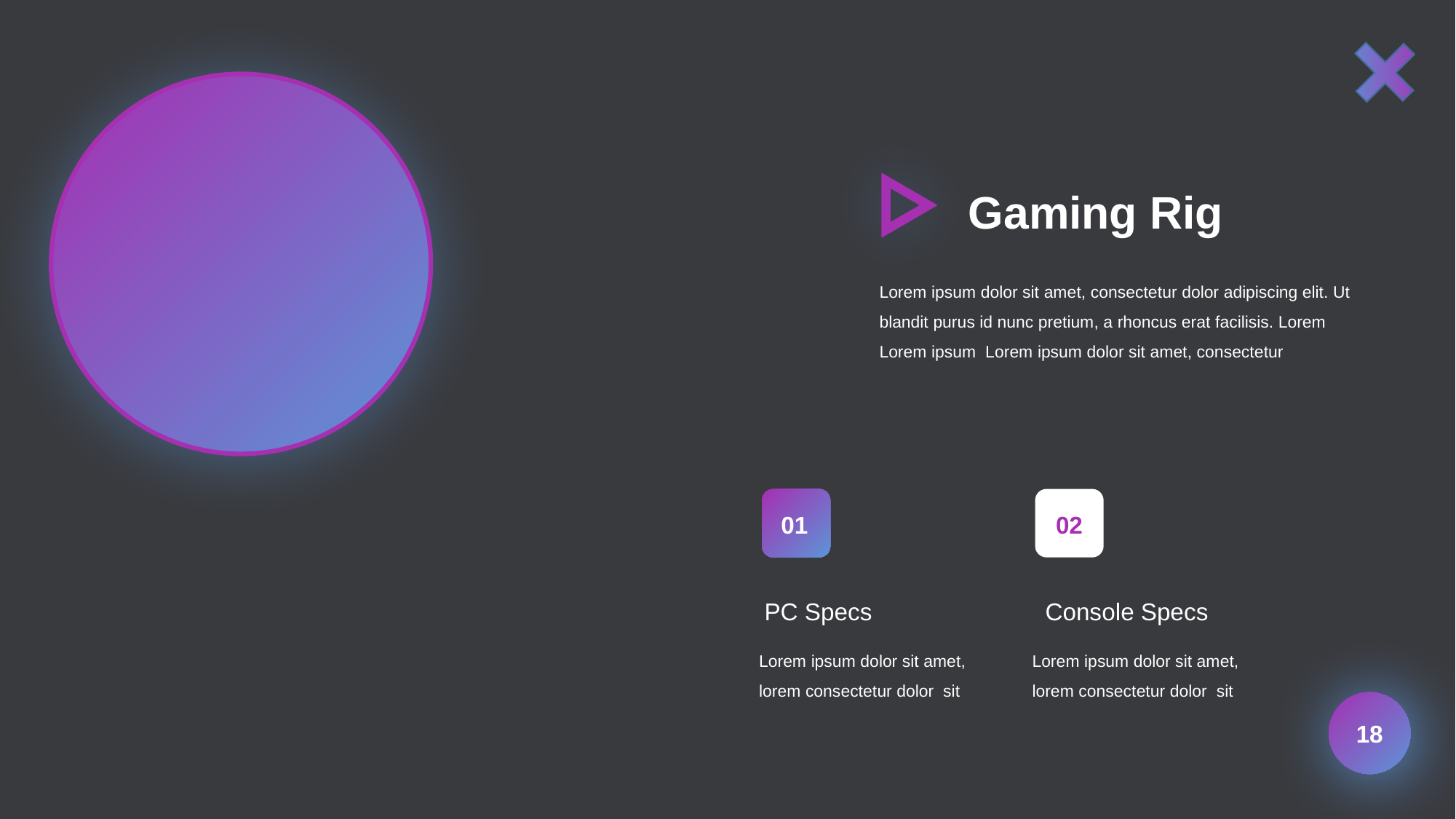

Gaming Rig

Lorem ipsum dolor sit amet, consectetur dolor adipiscing elit. Ut blandit purus id nunc pretium, a rhoncus erat facilisis. Lorem  Lorem ipsum  Lorem ipsum dolor sit amet, consectetur

01
PC Specs
Lorem ipsum dolor sit amet, lorem consectetur dolor  sit

02
Console Specs
Lorem ipsum dolor sit amet, lorem consectetur dolor  sit